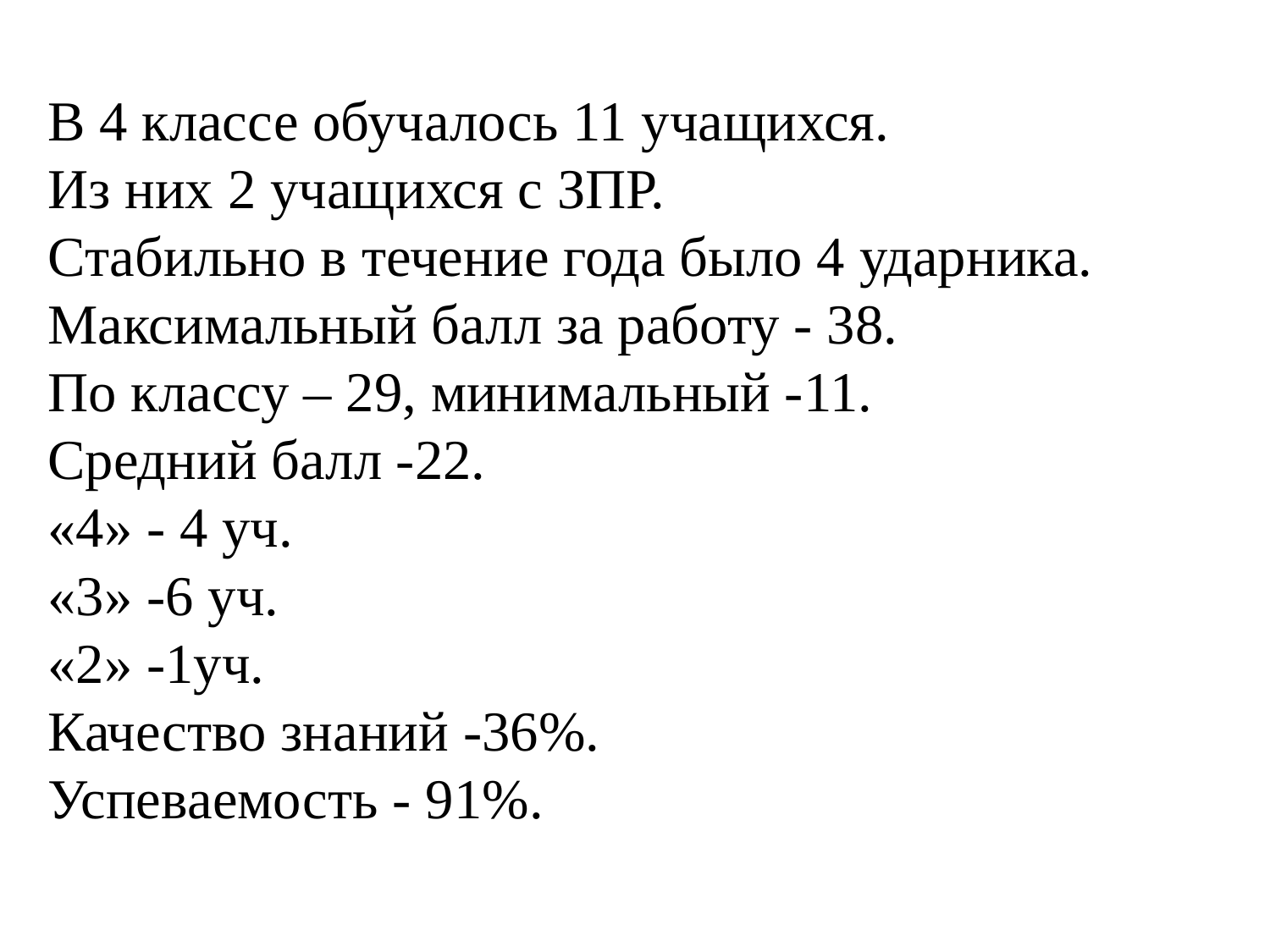

# В 4 классе обучалось 11 учащихся. Из них 2 учащихся с ЗПР. Стабильно в течение года было 4 ударника. Максимальный балл за работу - 38. По классу – 29, минимальный -11. Средний балл -22. «4» - 4 уч. «3» -6 уч. «2» -1уч. Качество знаний -36%. Успеваемость - 91%.